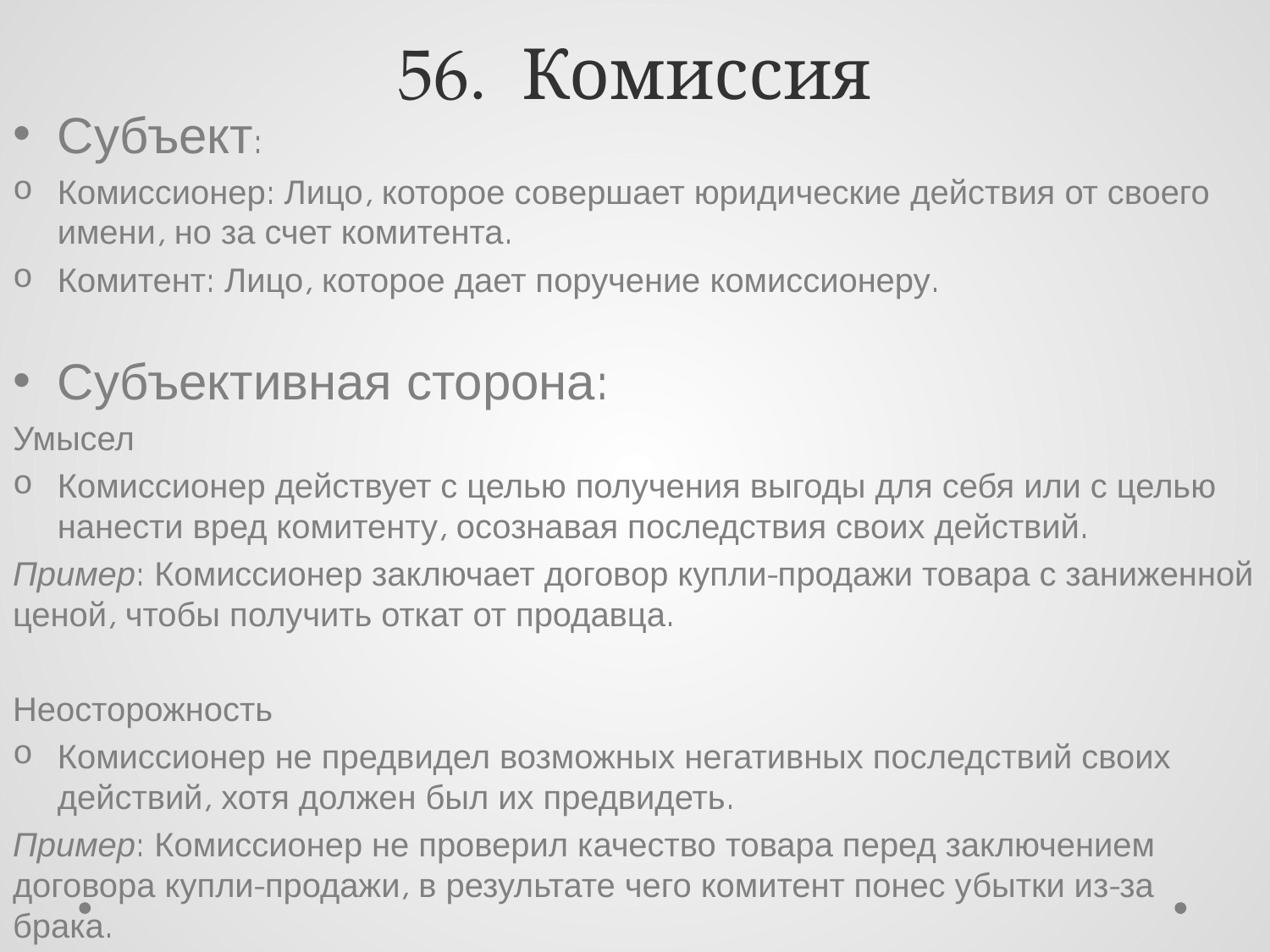

# 56.  Комиссия
Субъект:
Комиссионер: Лицо, которое совершает юридические действия от своего имени, но за счет комитента.
Комитент: Лицо, которое дает поручение комиссионеру.
Субъективная сторона:
Умысел
Комиссионер действует с целью получения выгоды для себя или с целью нанести вред комитенту, осознавая последствия своих действий.
Пример: Комиссионер заключает договор купли-продажи товара с заниженной ценой, чтобы получить откат от продавца.

Неосторожность
Комиссионер не предвидел возможных негативных последствий своих действий, хотя должен был их предвидеть.
Пример: Комиссионер не проверил качество товара перед заключением договора купли-продажи, в результате чего комитент понес убытки из-за брака.